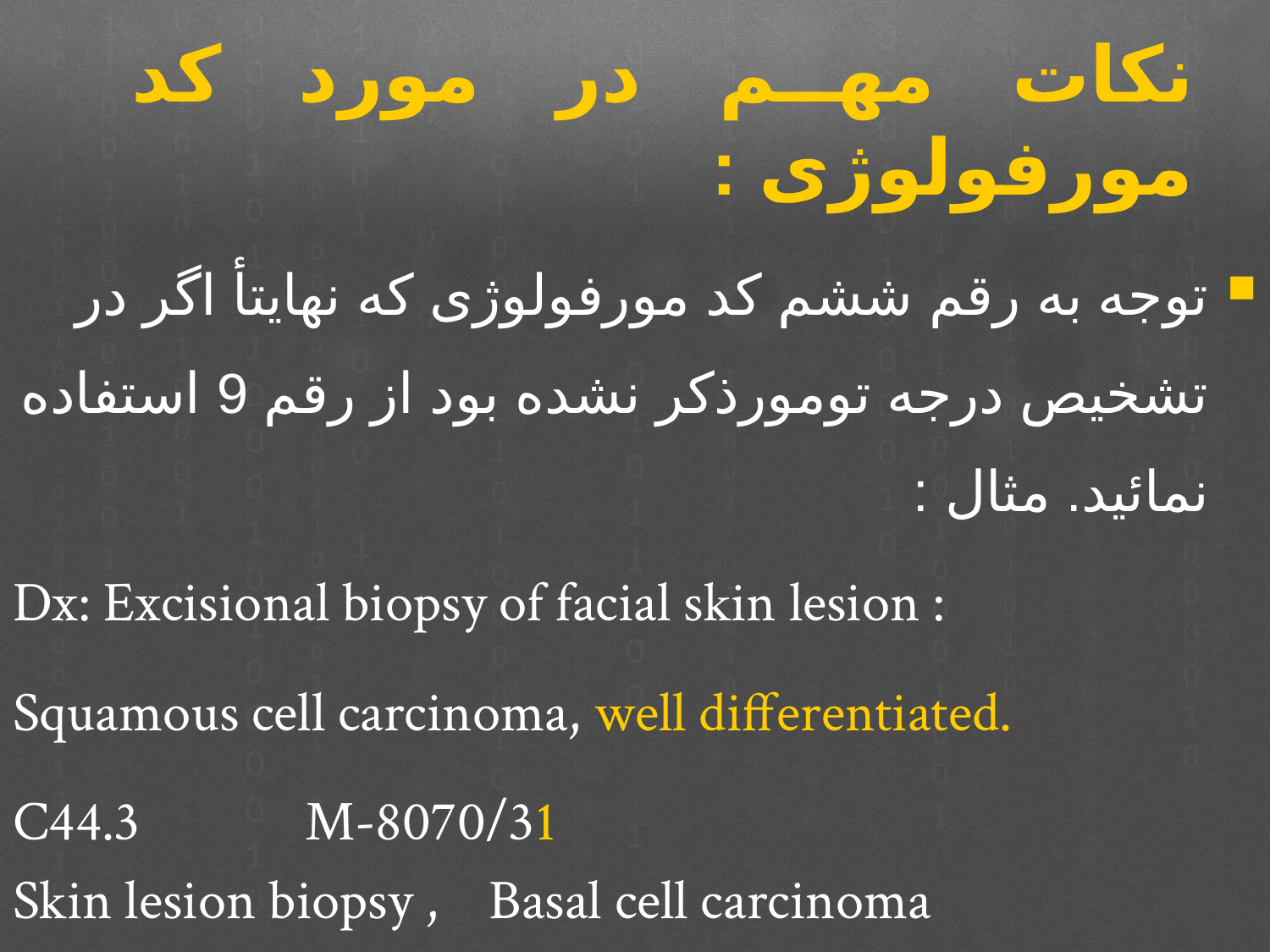

# نکات مهم در مورد کد مورفولوژی :
توجه به رقم ششم کد مورفولوژی که نهایتأ اگر در تشخیص درجه تومورذکر نشده بود از رقم 9 استفاده نمائيد. مثال :
Dx: Excisional biopsy of facial skin lesion :
Squamous cell carcinoma, well differentiated.
C44.3             M-8070/31
Skin lesion biopsy ,    Basal cell carcinoma
C44.9             M-8090/39